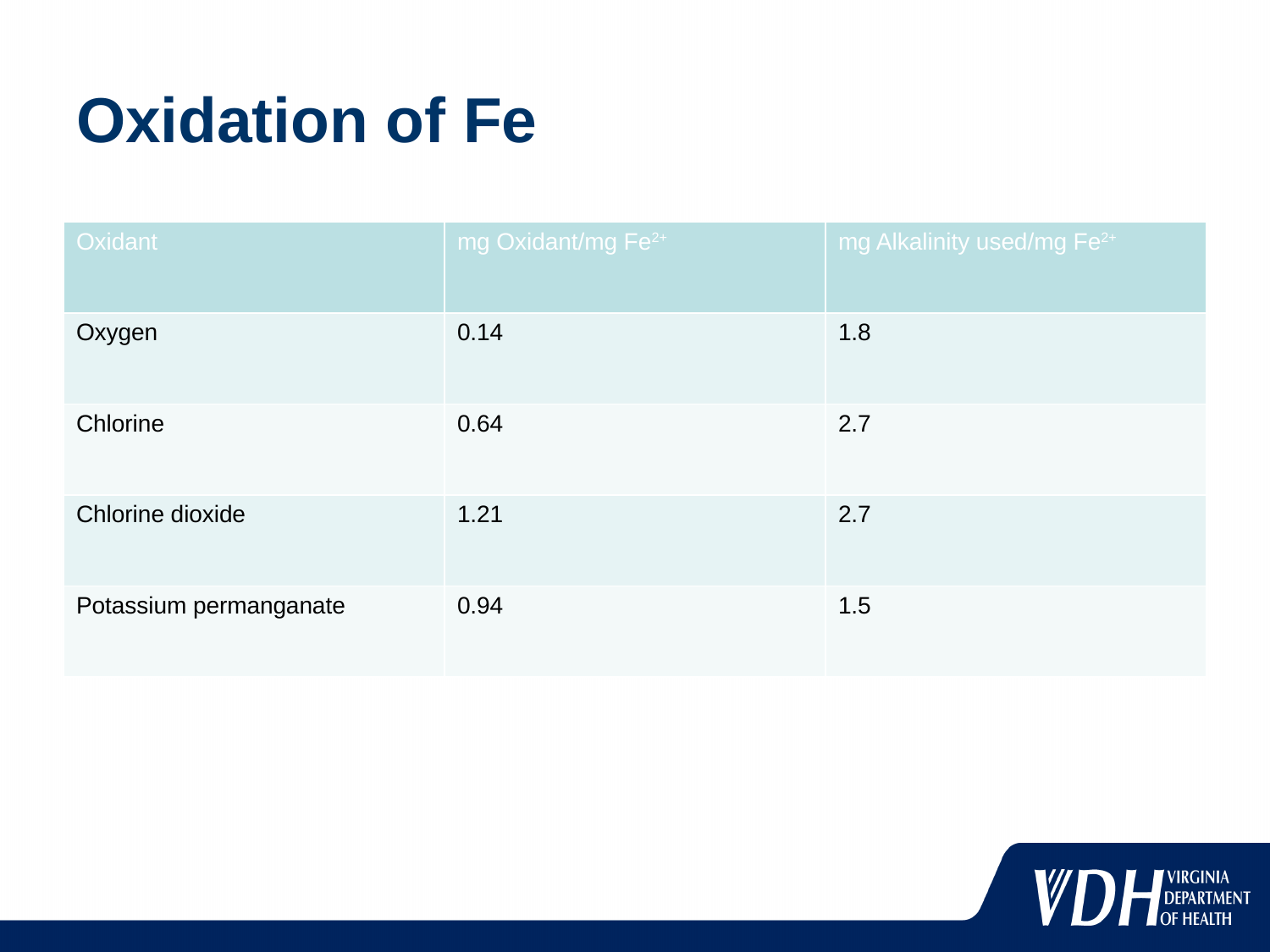

# Oxidation of Fe
| Oxidant | mg Oxidant/mg Fe2+ | mg Alkalinity used/mg Fe2+ |
| --- | --- | --- |
| Oxygen | 0.14 | 1.8 |
| Chlorine | 0.64 | 2.7 |
| Chlorine dioxide | 1.21 | 2.7 |
| Potassium permanganate | 0.94 | 1.5 |